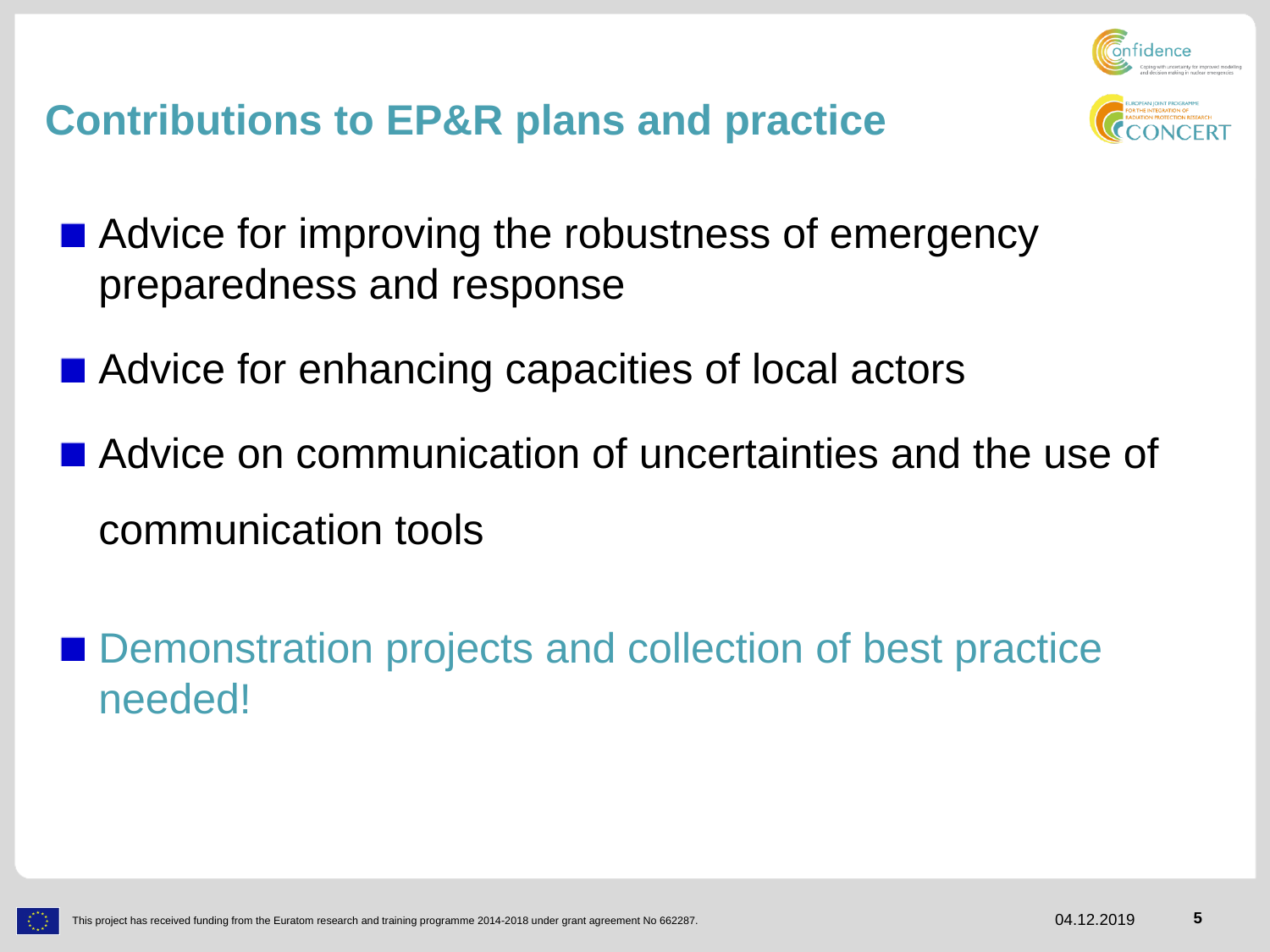

Contributions to EP&R plans and practice
Advice for improving the robustness of emergency preparedness and response
Advice for enhancing capacities of local actors
Advice on communication of uncertainties and the use of communication tools

Demonstration projects and collection of best practice needed!